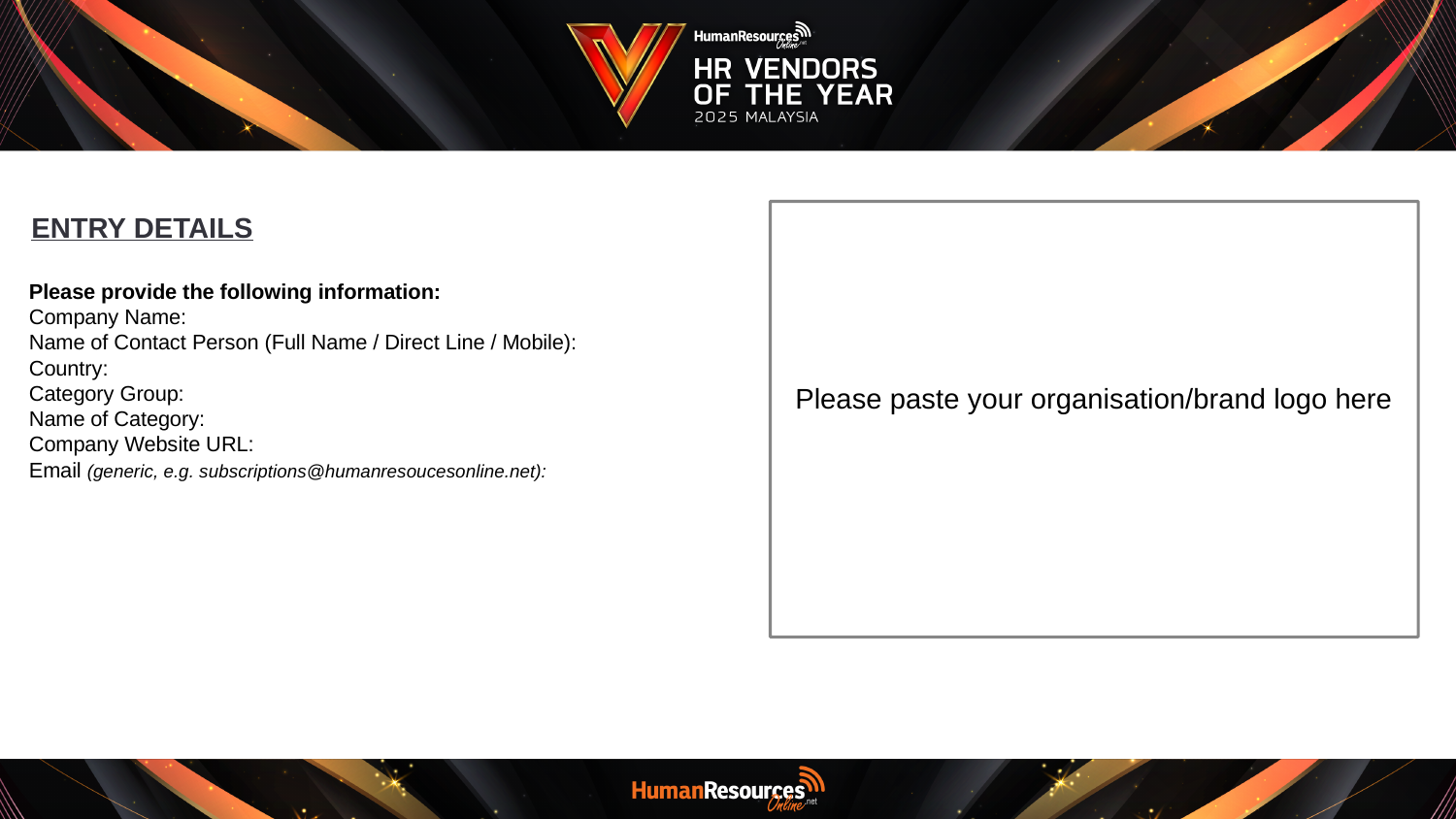

Please paste your organisation/brand logo here
ENTRY DETAILS
Please provide the following information:
Company Name:
Name of Contact Person (Full Name / Direct Line / Mobile):
Country:
Category Group:
Name of Category:
Company Website URL:
Email (generic, e.g. subscriptions@humanresoucesonline.net):